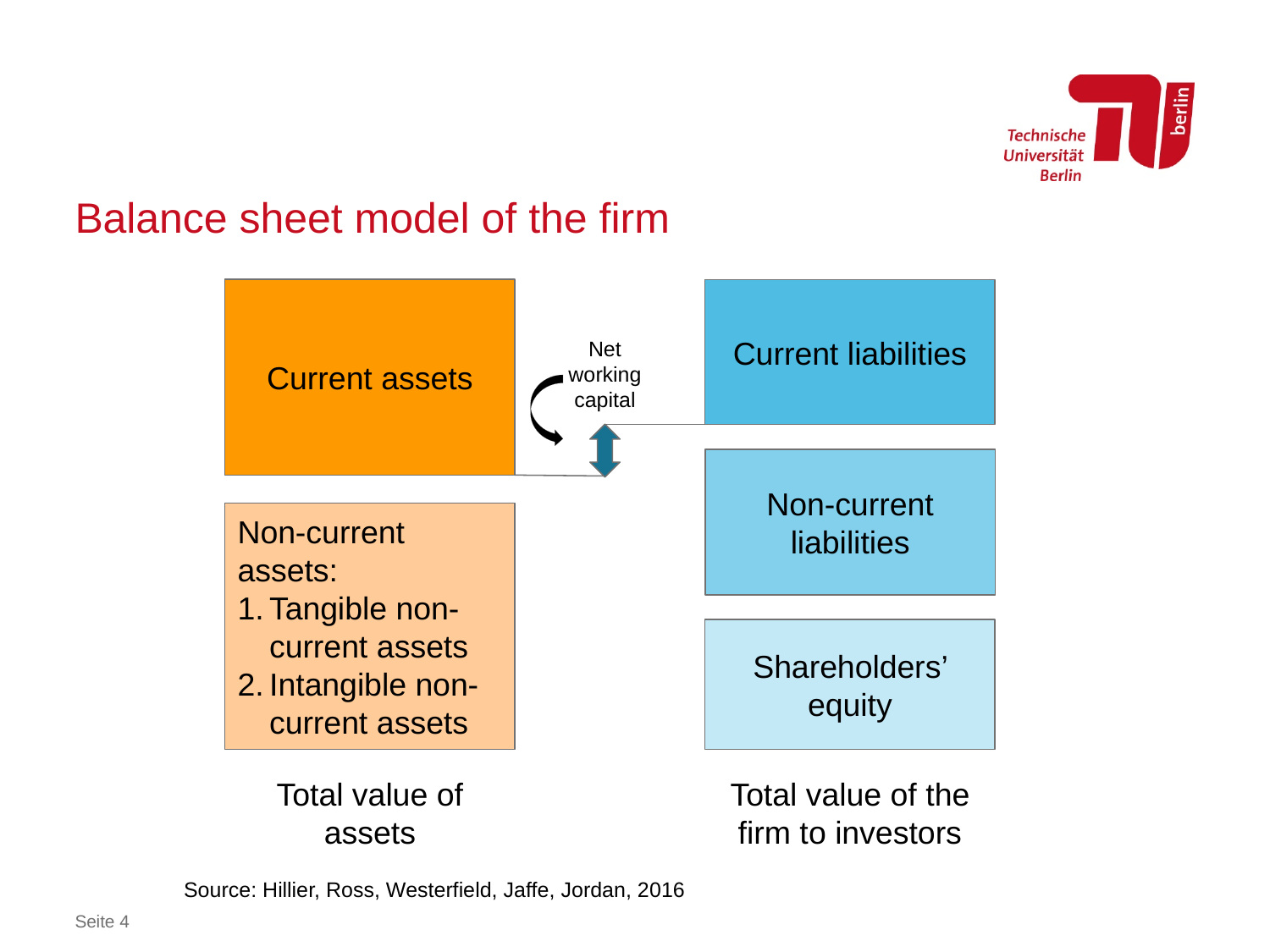

# Balance sheet model of the firm

Current assets
Current liabilities
Net working capital

Non-current liabilities
Non-current assets:
Tangible non-current assets
Intangible non-current assets
Shareholders’ equity
Total value of the firm to investors
Total value of assets
Source: Hillier, Ross, Westerfield, Jaffe, Jordan, 2016
Seite 4